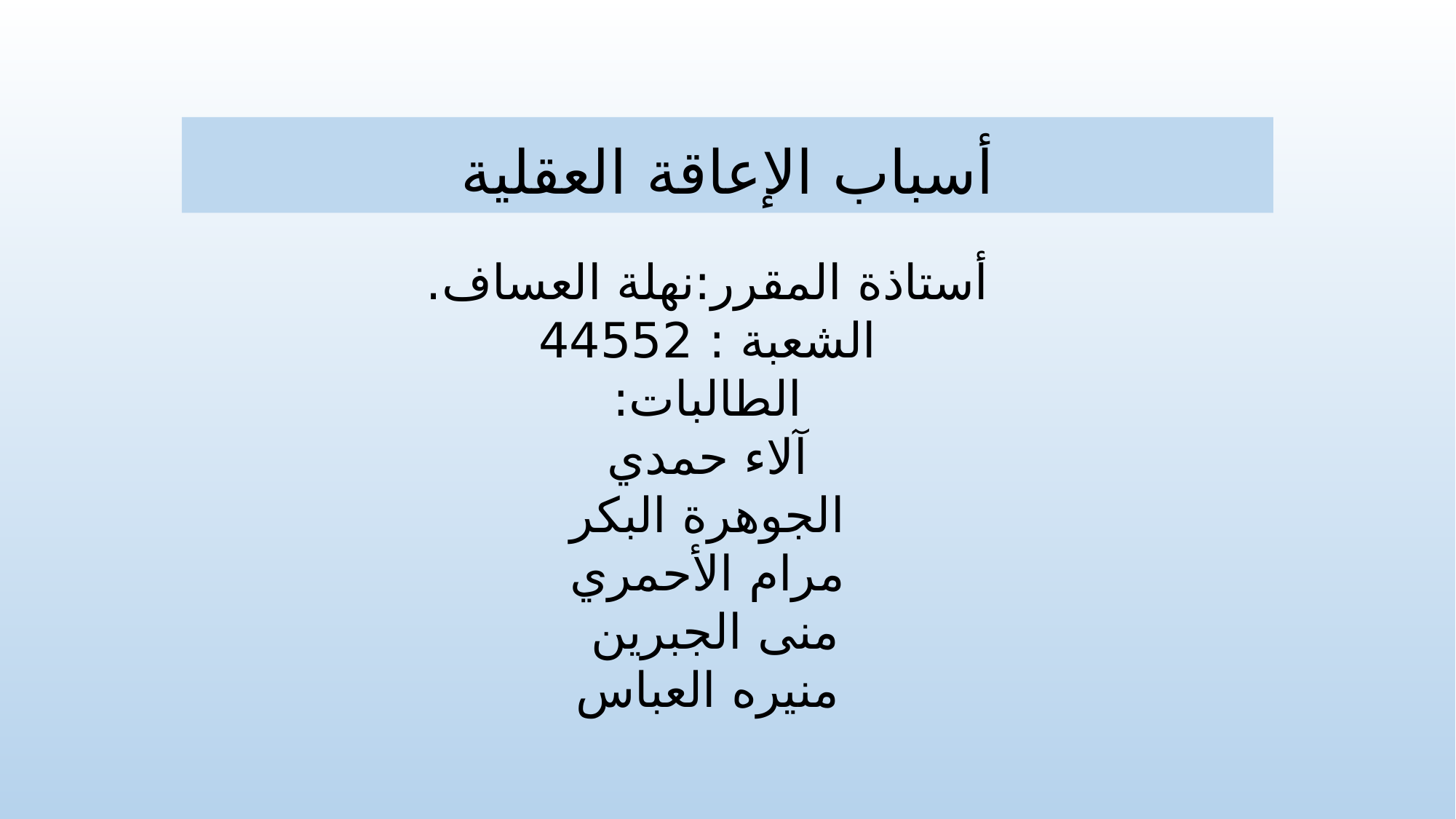

# أسباب الإعاقة العقلية
أستاذة المقرر:نهلة العساف.
الشعبة : 44552
الطالبات:
آلاء حمدي
الجوهرة البكر
مرام الأحمري
منى الجبرين
منيره العباس